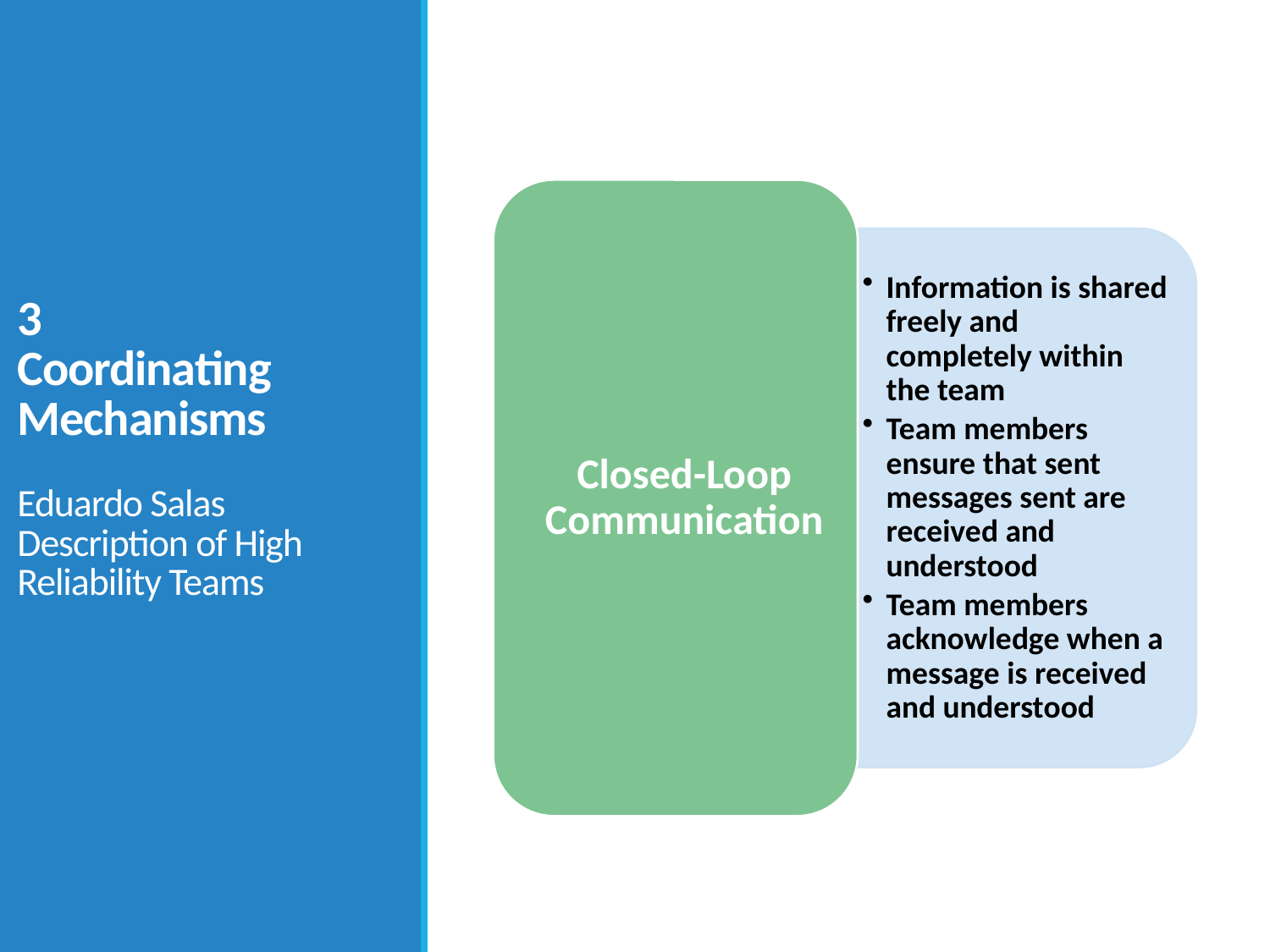

# 3 Coordinating Mechanisms Eduardo Salas Description of High Reliability Teams
Information is shared freely and completely within the team
Team members ensure that sent messages sent are received and understood
Team members acknowledge when a message is received and understood
Closed-Loop Communication